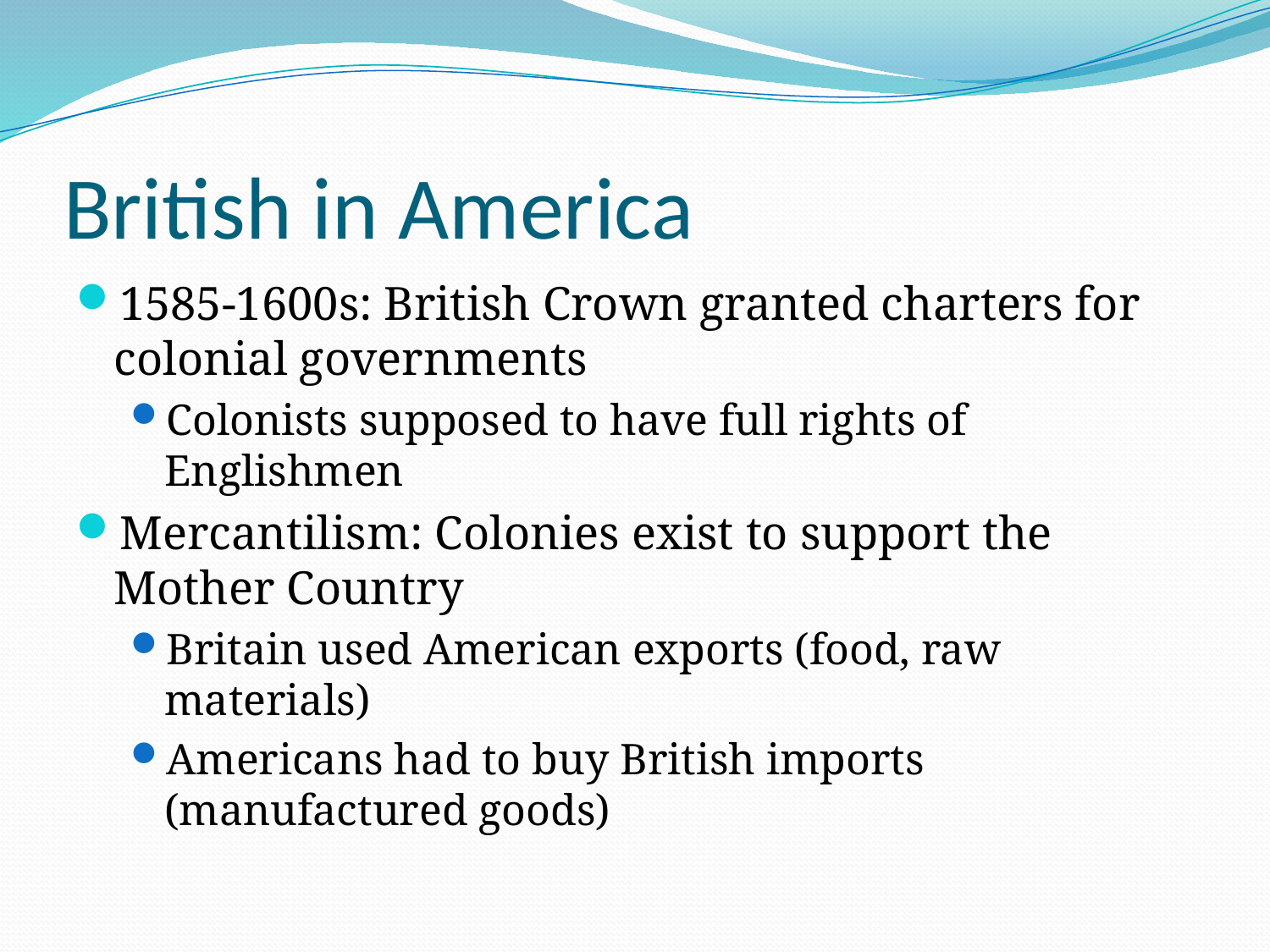

# British in America
1585-1600s: British Crown granted charters for colonial governments
Colonists supposed to have full rights of Englishmen
Mercantilism: Colonies exist to support the Mother Country
Britain used American exports (food, raw materials)
Americans had to buy British imports (manufactured goods)